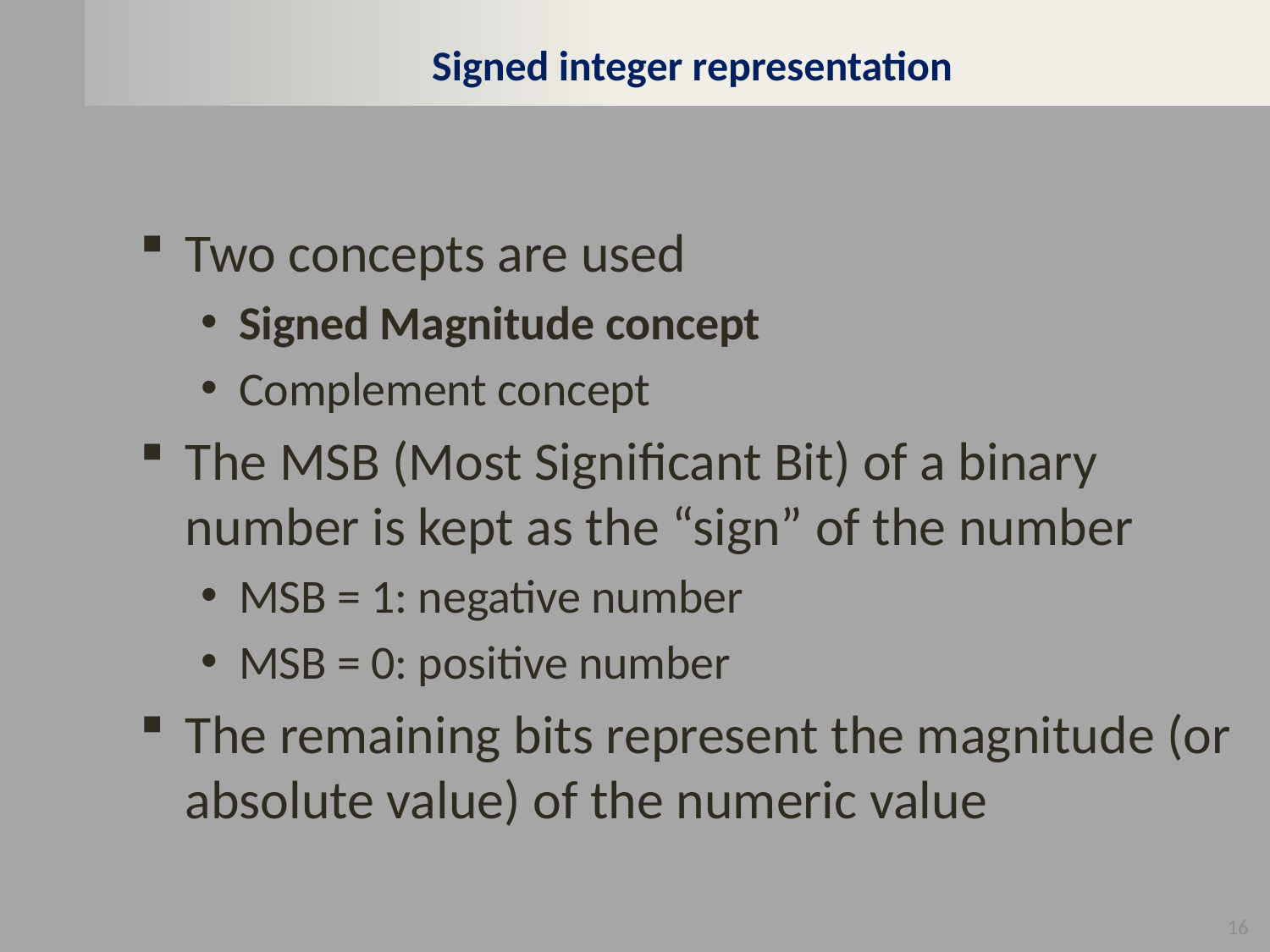

# Signed integer representation
Two concepts are used
Signed Magnitude concept
Complement concept
The MSB (Most Significant Bit) of a binary number is kept as the “sign” of the number
MSB = 1: negative number
MSB = 0: positive number
The remaining bits represent the magnitude (or absolute value) of the numeric value